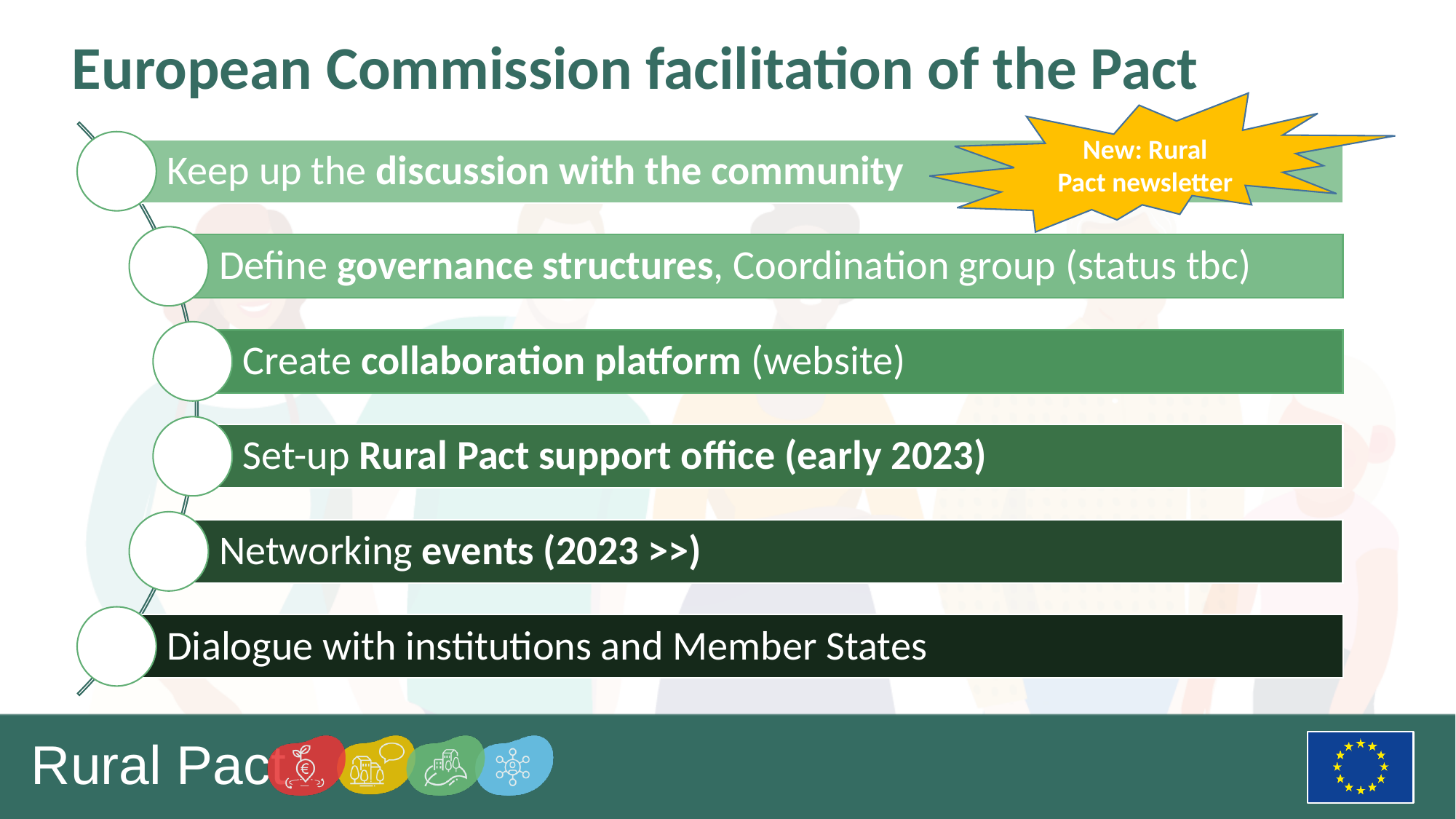

Click here to add body
European Commission facilitation of the Pact
New: Rural Pact newsletter
Keep up the discussion with the community
Define governance structures, Coordination group (status tbc)
Create collaboration platform (website)
Set-up Rural Pact support office (early 2023)
Networking events (2023 >>)
Dialogue with institutions and Member States